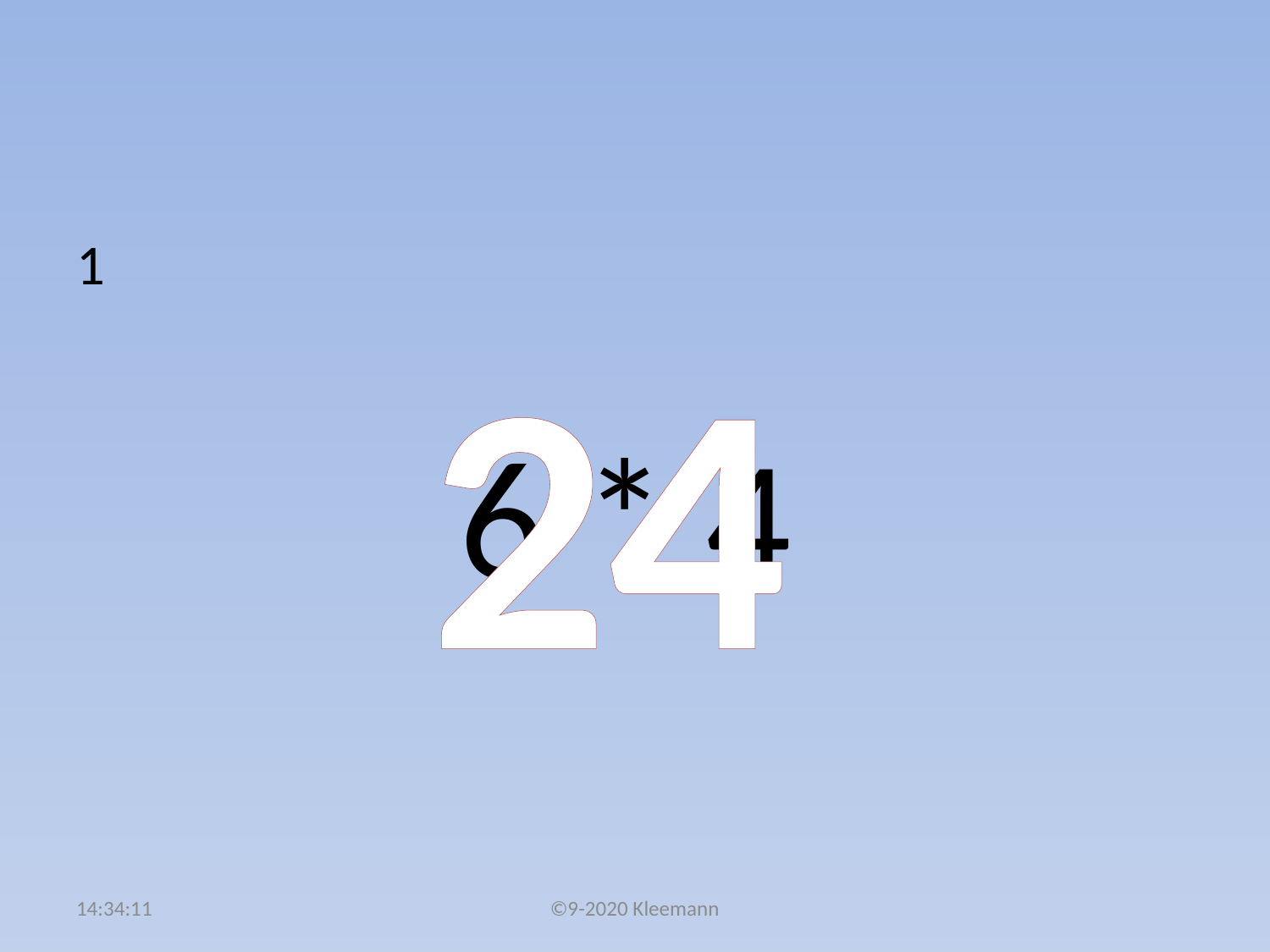

#
1

          6 * 4
24
14:34:11
©9-2020 Kleemann